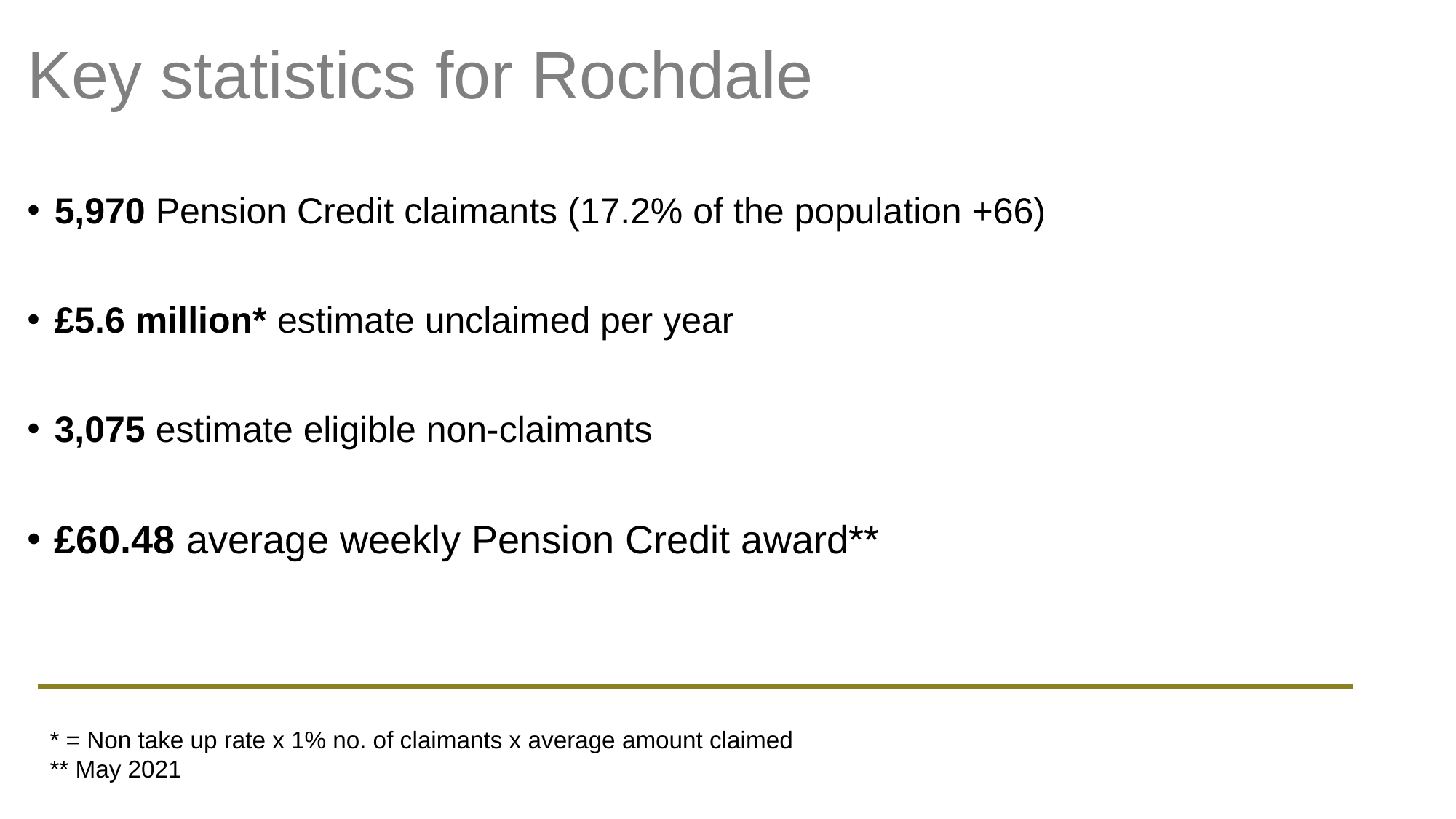

# Key statistics for Rochdale

5,970 Pension Credit claimants (17.2% of the population +66)

£5.6 million* estimate unclaimed per year

3,075 estimate eligible non-claimants

£60.48 average weekly Pension Credit award**

* = Non take up rate x 1% no. of claimants x average amount claimed
** May 2021